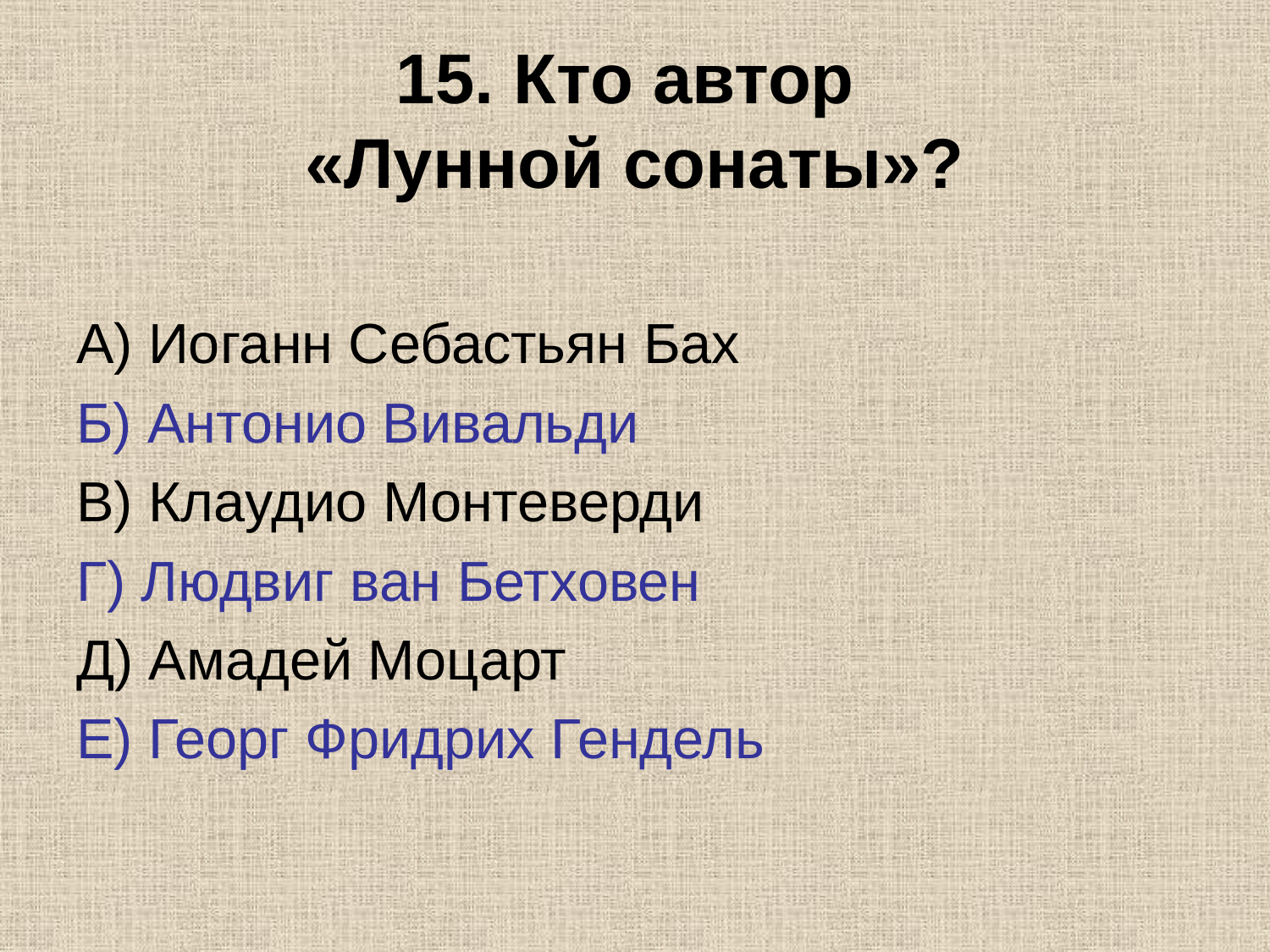

# 15. Кто автор «Лунной сонаты»?

А) Иоганн Себастьян Бах
Б) Антонио Вивальди
В) Клаудио Монтеверди
Г) Людвиг ван Бетховен
Д) Амадей Моцарт
Е) Георг Фридрих Гендель